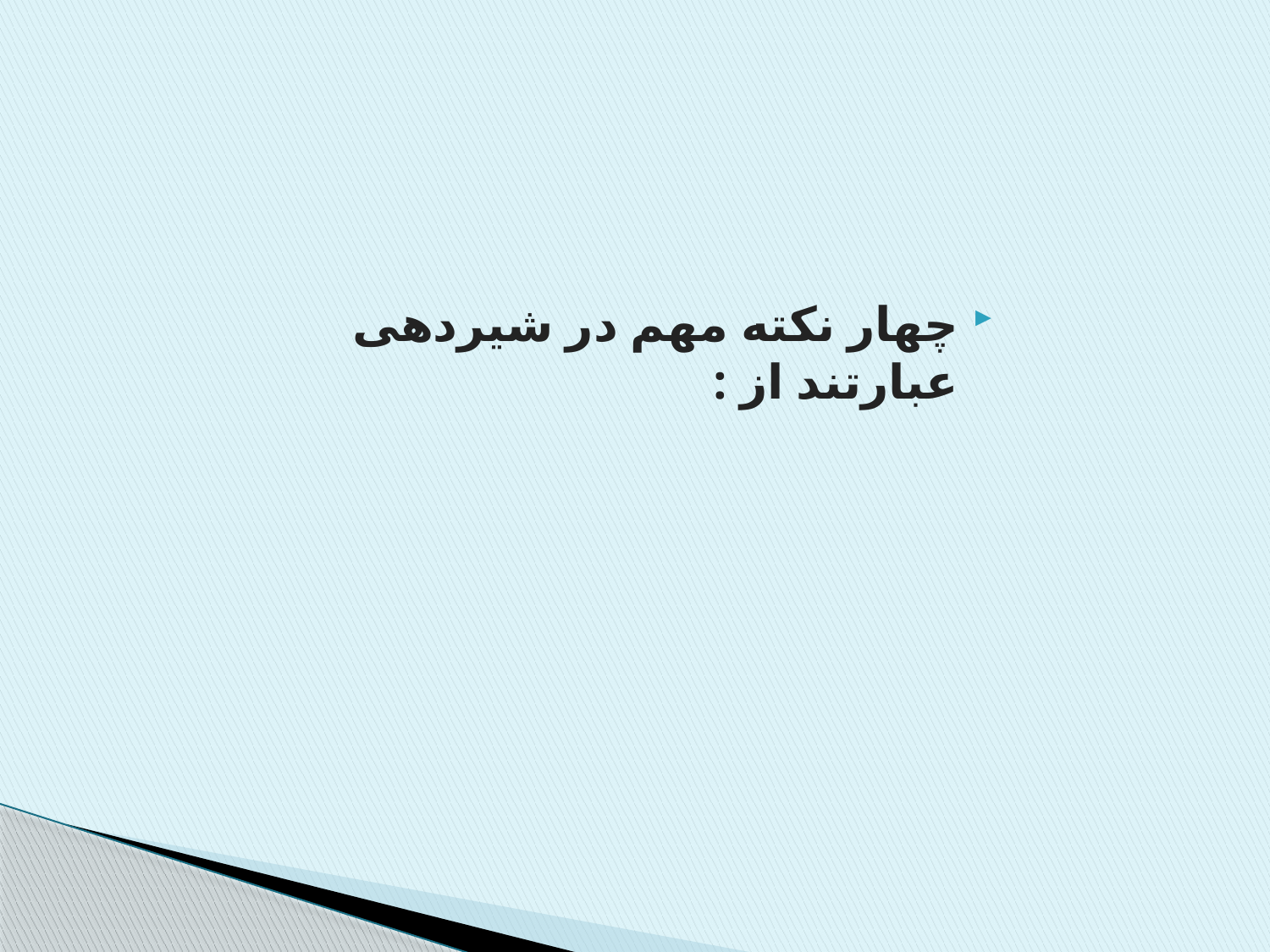

چهار نكته مهم در شیردهی عبارتند از :‌